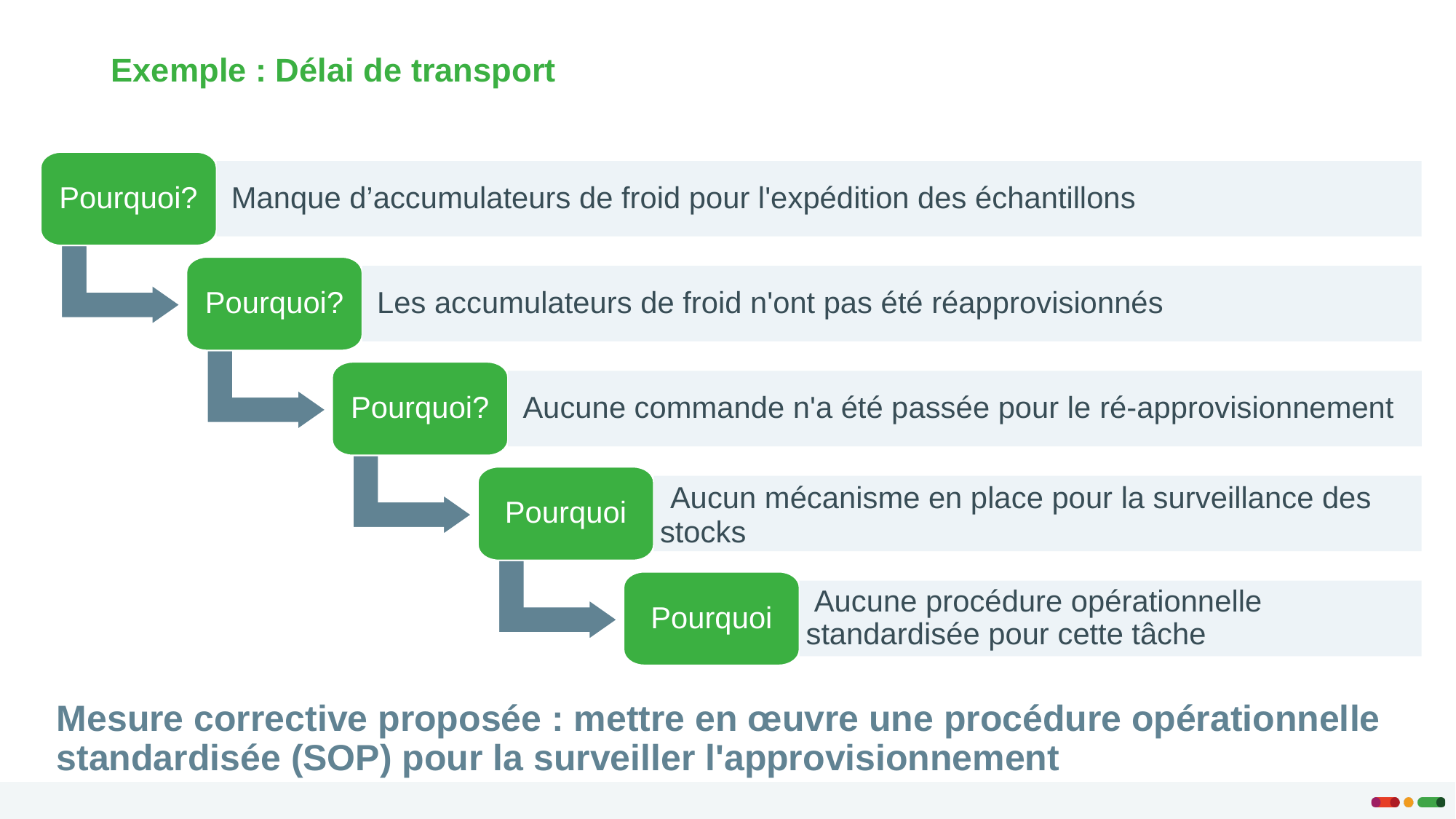

# Exemple : Délai de transport
Pourquoi?
 Manque d’accumulateurs de froid pour l'expédition des échantillons

Pourquoi?
 Les accumulateurs de froid n'ont pas été réapprovisionnés

Pourquoi?
 Aucune commande n'a été passée pour le ré-approvisionnement

Pourquoi
 Aucun mécanisme en place pour la surveillance des stocks

Pourquoi
 Aucune procédure opérationnelle standardisée pour cette tâche
Mesure corrective proposée : mettre en œuvre une procédure opérationnelle standardisée (SOP) pour la surveiller l'approvisionnement